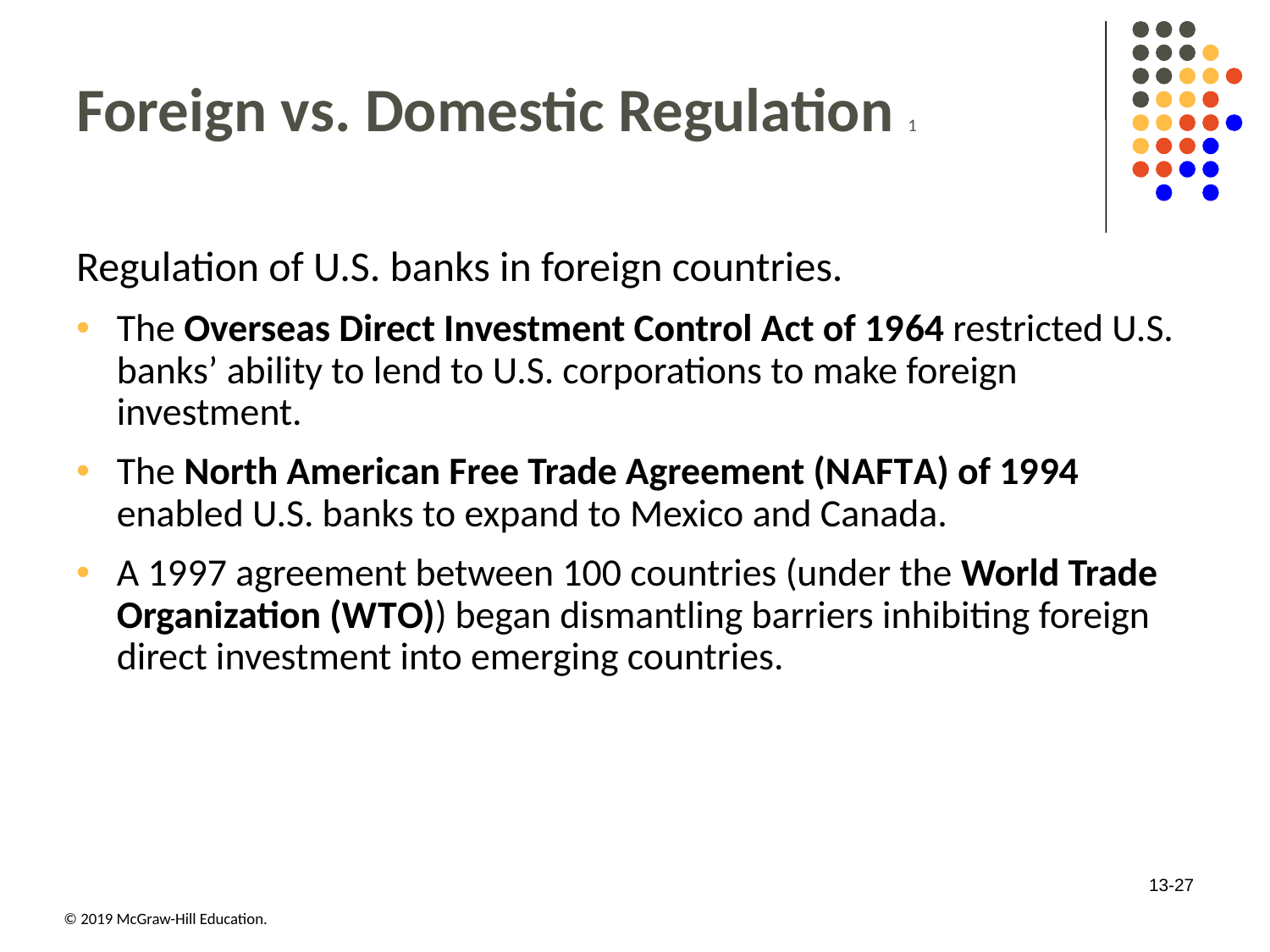

# Foreign vs. Domestic Regulation 1
Regulation of U.S. banks in foreign countries.
The Overseas Direct Investment Control Act of 19 64 restricted U.S. banks’ ability to lend to U.S. corporations to make foreign investment.
The North American Free Trade Agreement (N A F T A) of 19 94 enabled U.S. banks to expand to Mexico and Canada.
A 19 97 agreement between 100 countries (under the World Trade Organization (W T O)) began dismantling barriers inhibiting foreign direct investment into emerging countries.
13-27